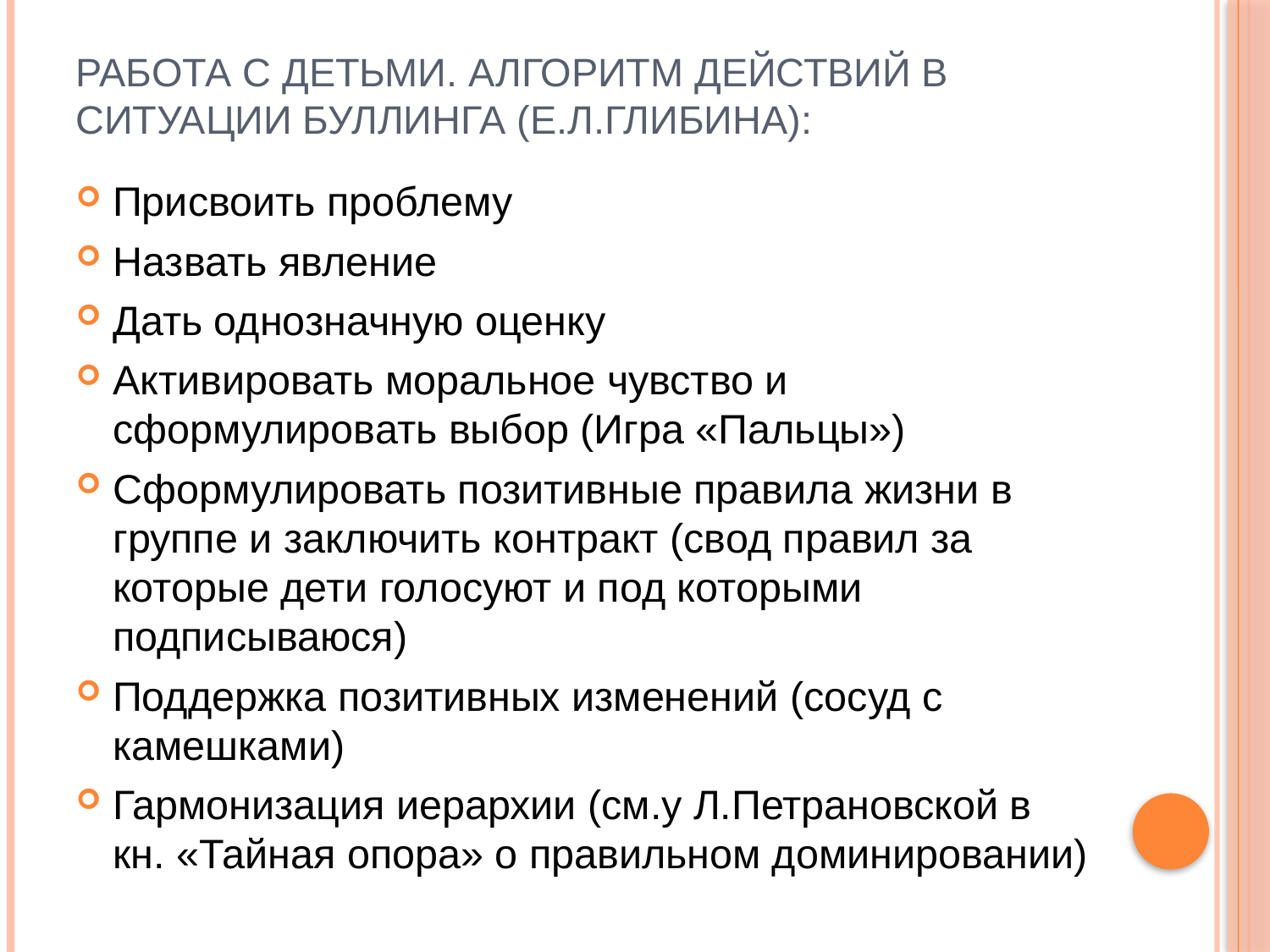

# Работа с детьми. Алгоритм действий в ситуации буллинга (Е.Л.Глибина):
Присвоить проблему
Назвать явление
Дать однозначную оценку
Активировать моральное чувство и сформулировать выбор (Игра «Пальцы»)
Сформулировать позитивные правила жизни в группе и заключить контракт (свод правил за которые дети голосуют и под которыми подписываюся)
Поддержка позитивных изменений (сосуд с камешками)
Гармонизация иерархии (см.у Л.Петрановской в кн. «Тайная опора» о правильном доминировании)